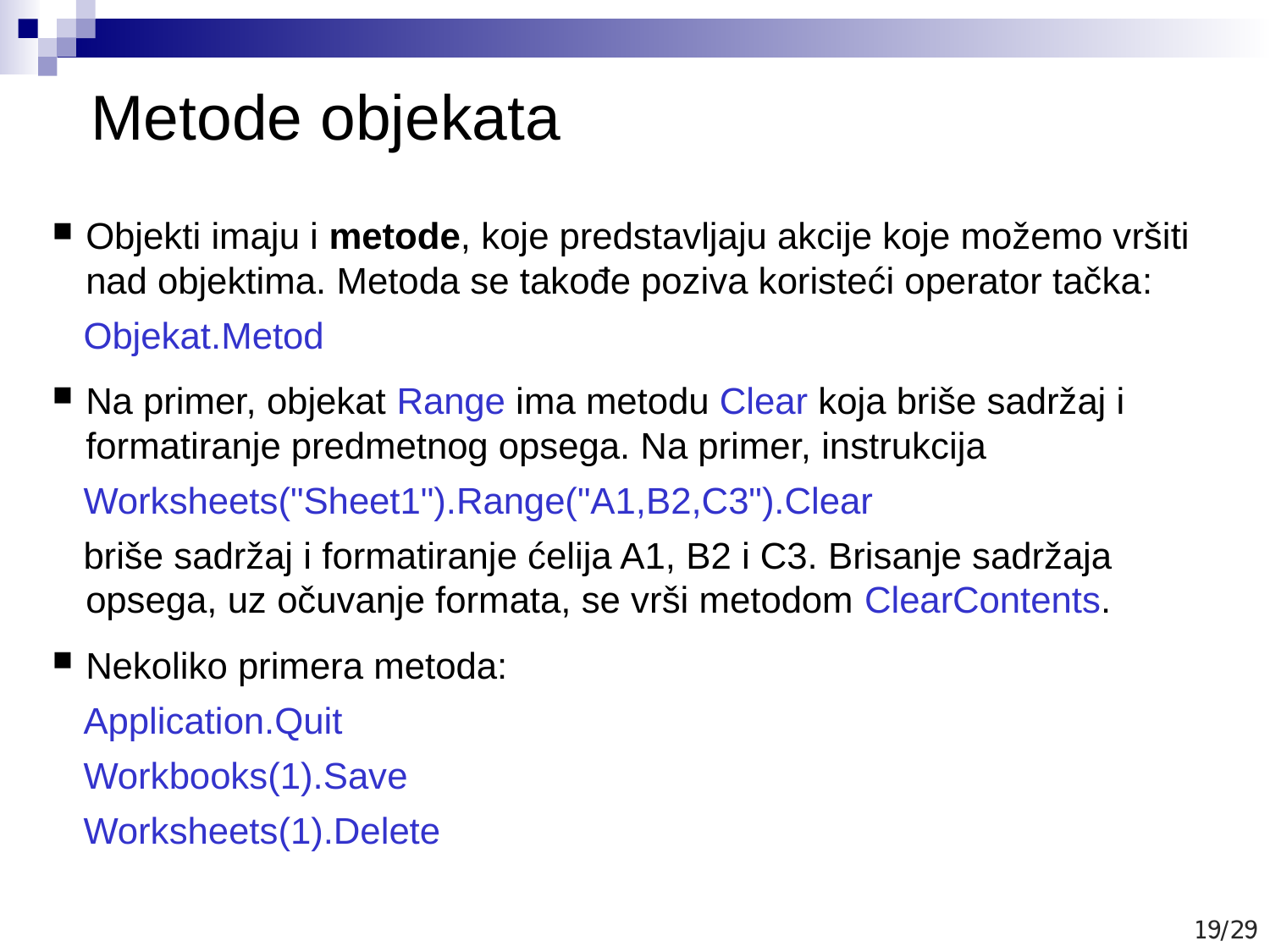

# Metode objekata
Objekti imaju i metode, koje predstavljaju akcije koje možemo vršiti nad objektima. Metoda se takođe poziva koristeći operator tačka:
   Objekat.Metod
Na primer, objekat Range ima metodu Clear koja briše sadržaj i formatiranje predmetnog opsega. Na primer, instrukcija
   Worksheets("Sheet1").Range("A1,B2,C3").Clear
   briše sadržaj i formatiranje ćelija A1, B2 i C3. Brisanje sadržaja opsega, uz očuvanje formata, se vrši metodom ClearContents.
Nekoliko primera metoda:
   Application.Quit
   Workbooks(1).Save
   Worksheets(1).Delete
19/29